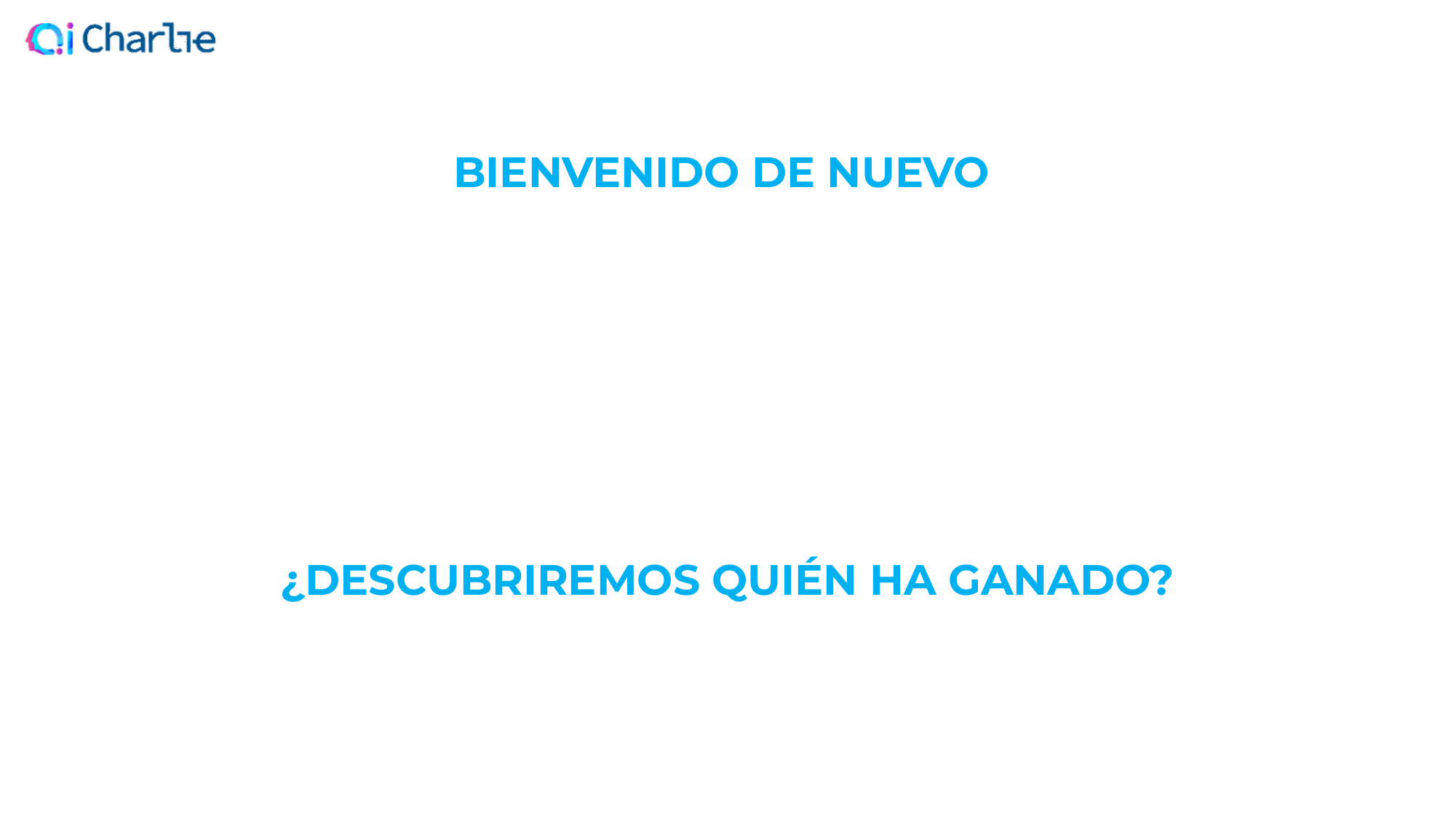

BIENVENIDO DE NUEVO

¿DESCUBRIREMOS QUIÉN HA GANADO?